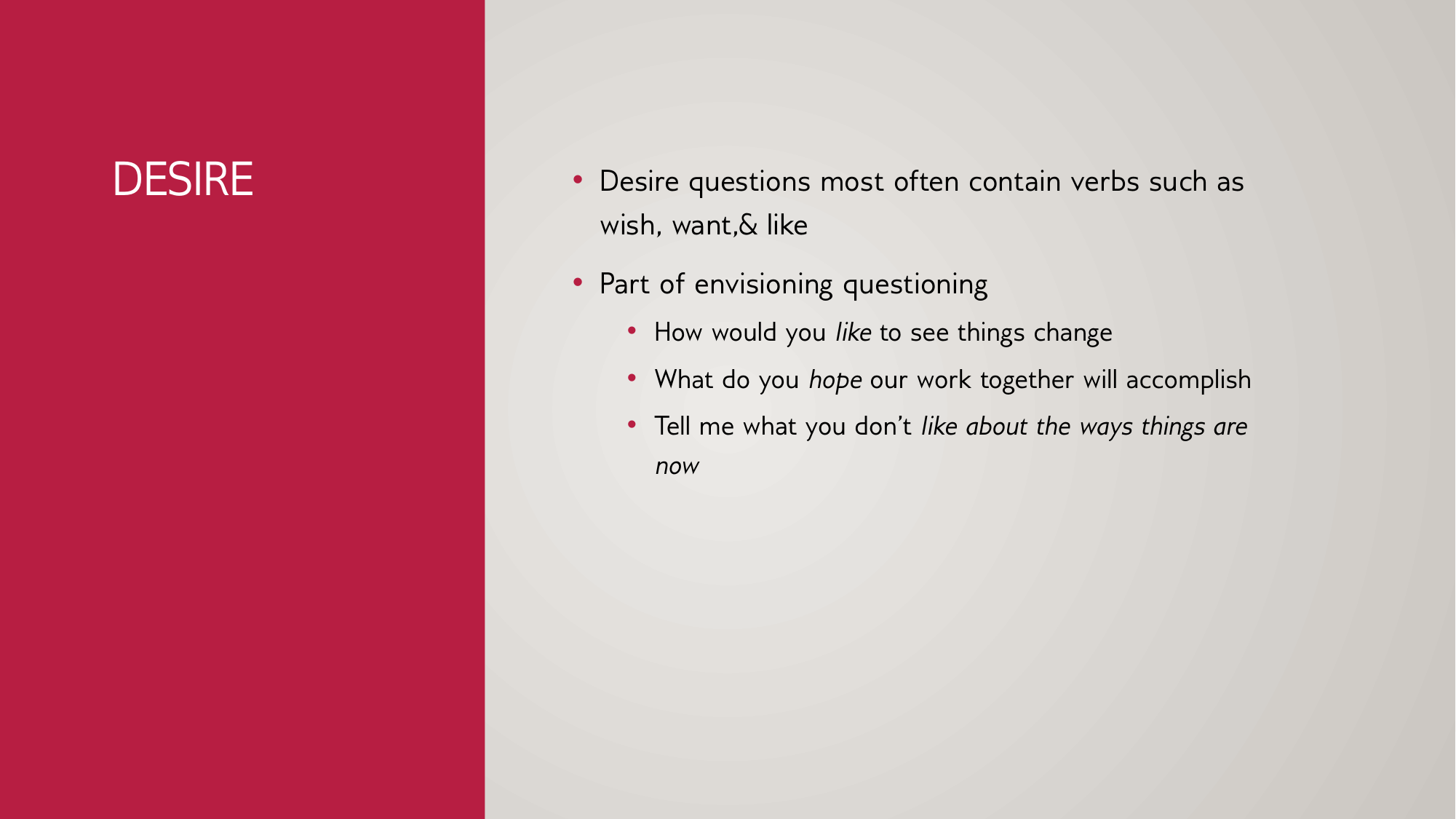

# DESIRE
Desire questions most often contain verbs such as wish, want,& like
Part of envisioning questioning
How would you like to see things change
What do you hope our work together will accomplish
Tell me what you don’t like about the ways things are now